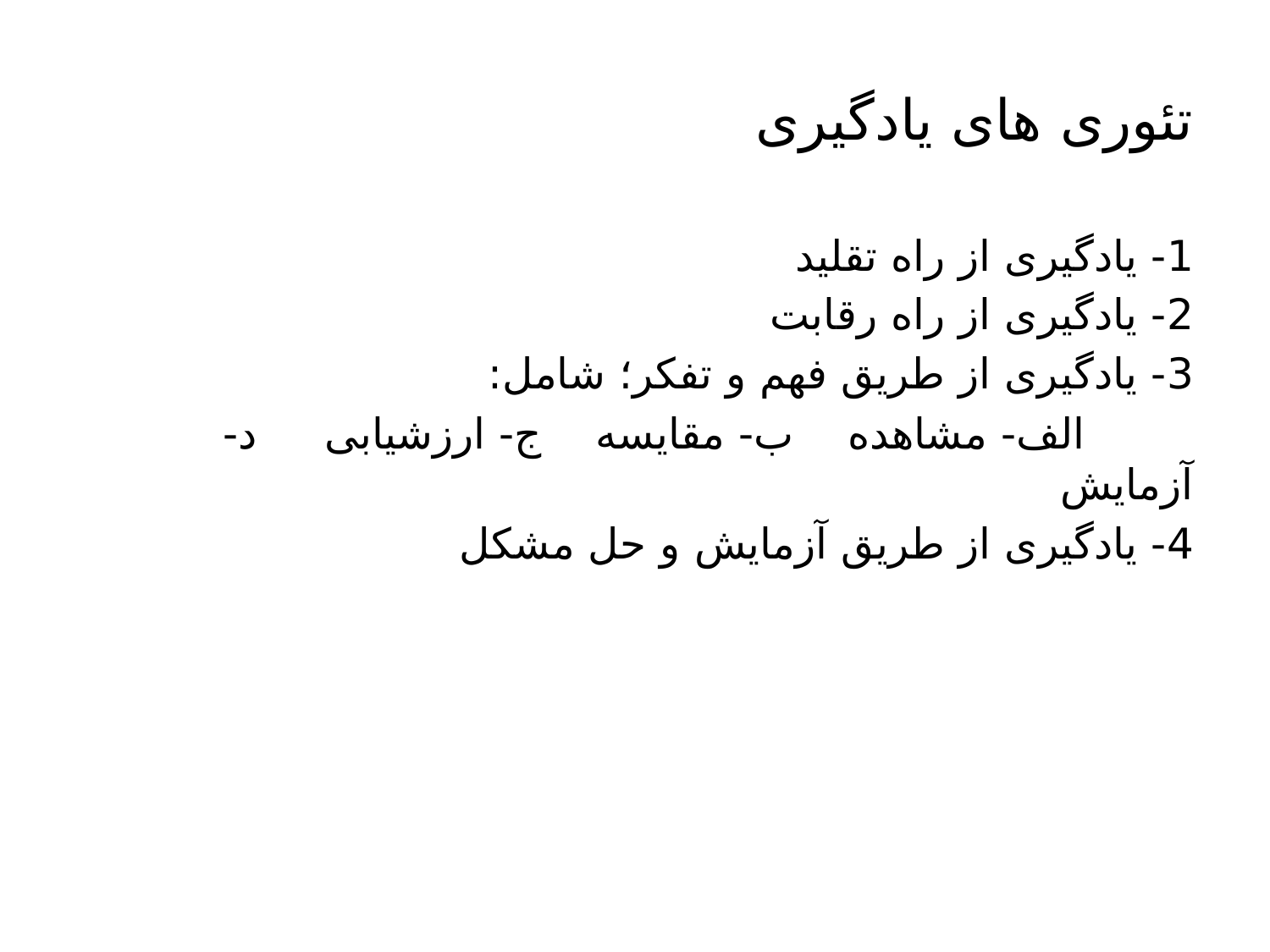

# تئوری های یادگیری
1- یادگیری از راه تقلید
2- یادگیری از راه رقابت
3- یادگیری از طریق فهم و تفکر؛ شامل:
        الف- مشاهده    ب- مقایسه    ج- ارزشیابی     د- آزمایش
4- یادگیری از طریق آزمایش و حل مشکل